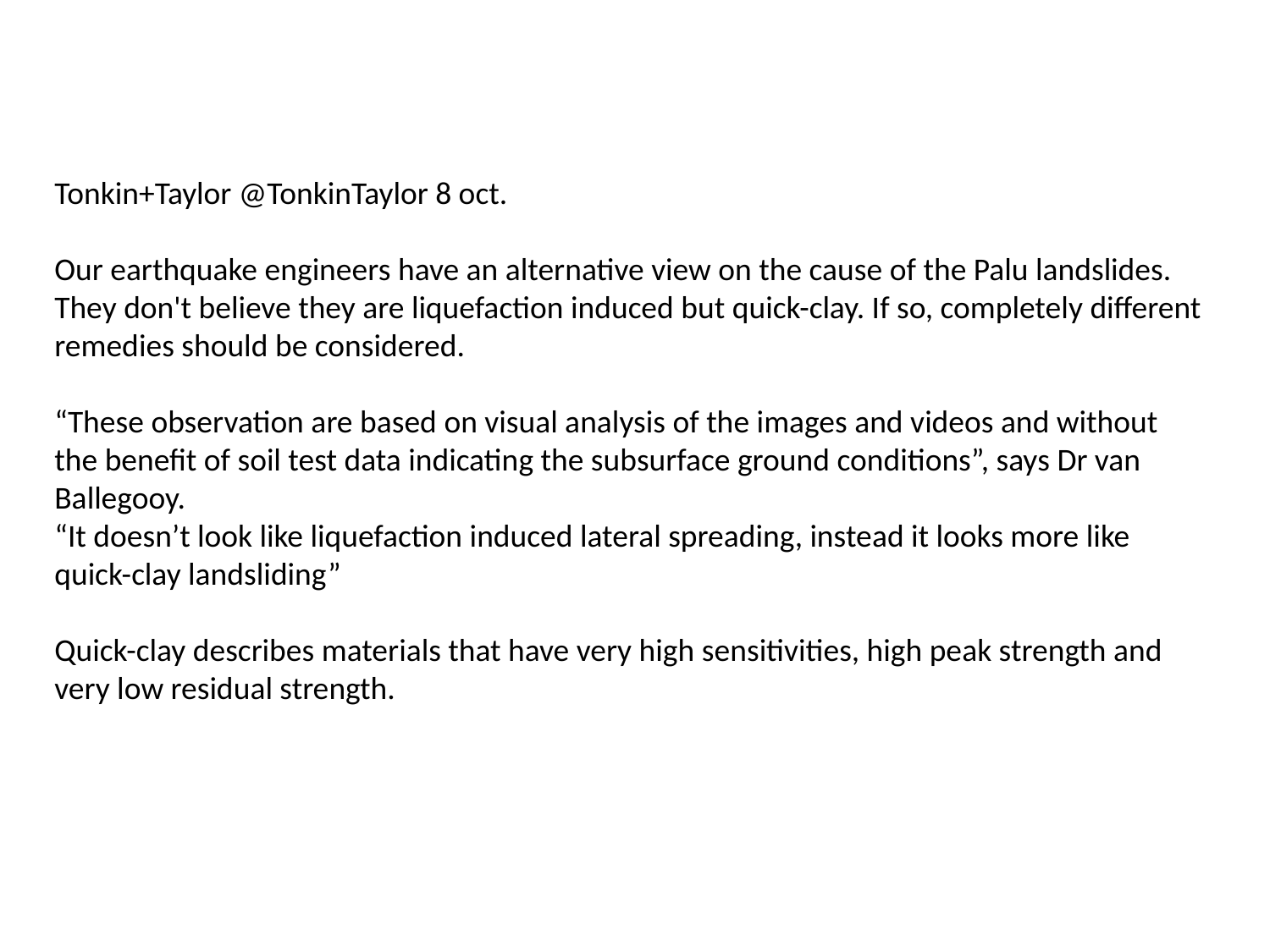

Tonkin+Taylor @TonkinTaylor 8 oct.

Our earthquake engineers have an alternative view on the cause of the Palu landslides.  They don't believe they are liquefaction induced but quick-clay. If so, completely different remedies should be considered.

“These observation are based on visual analysis of the images and videos and without the benefit of soil test data indicating the subsurface ground conditions”, says Dr van Ballegooy.
“It doesn’t look like liquefaction induced lateral spreading, instead it looks more like quick-clay landsliding”

Quick-clay describes materials that have very high sensitivities, high peak strength and very low residual strength.